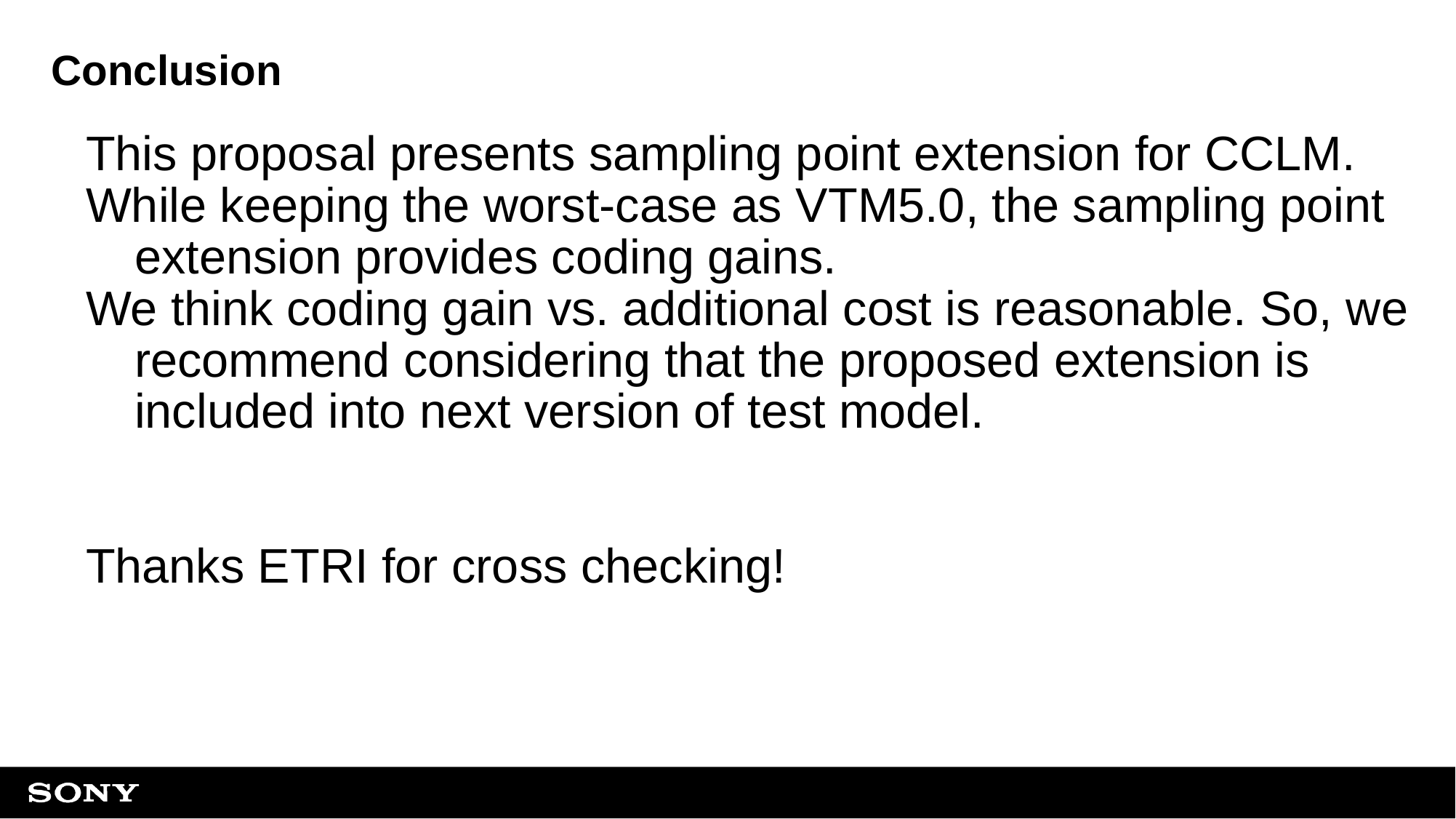

# Conclusion
This proposal presents sampling point extension for CCLM.
While keeping the worst-case as VTM5.0, the sampling point extension provides coding gains.
We think coding gain vs. additional cost is reasonable. So, we recommend considering that the proposed extension is included into next version of test model.

Thanks ETRI for cross checking!